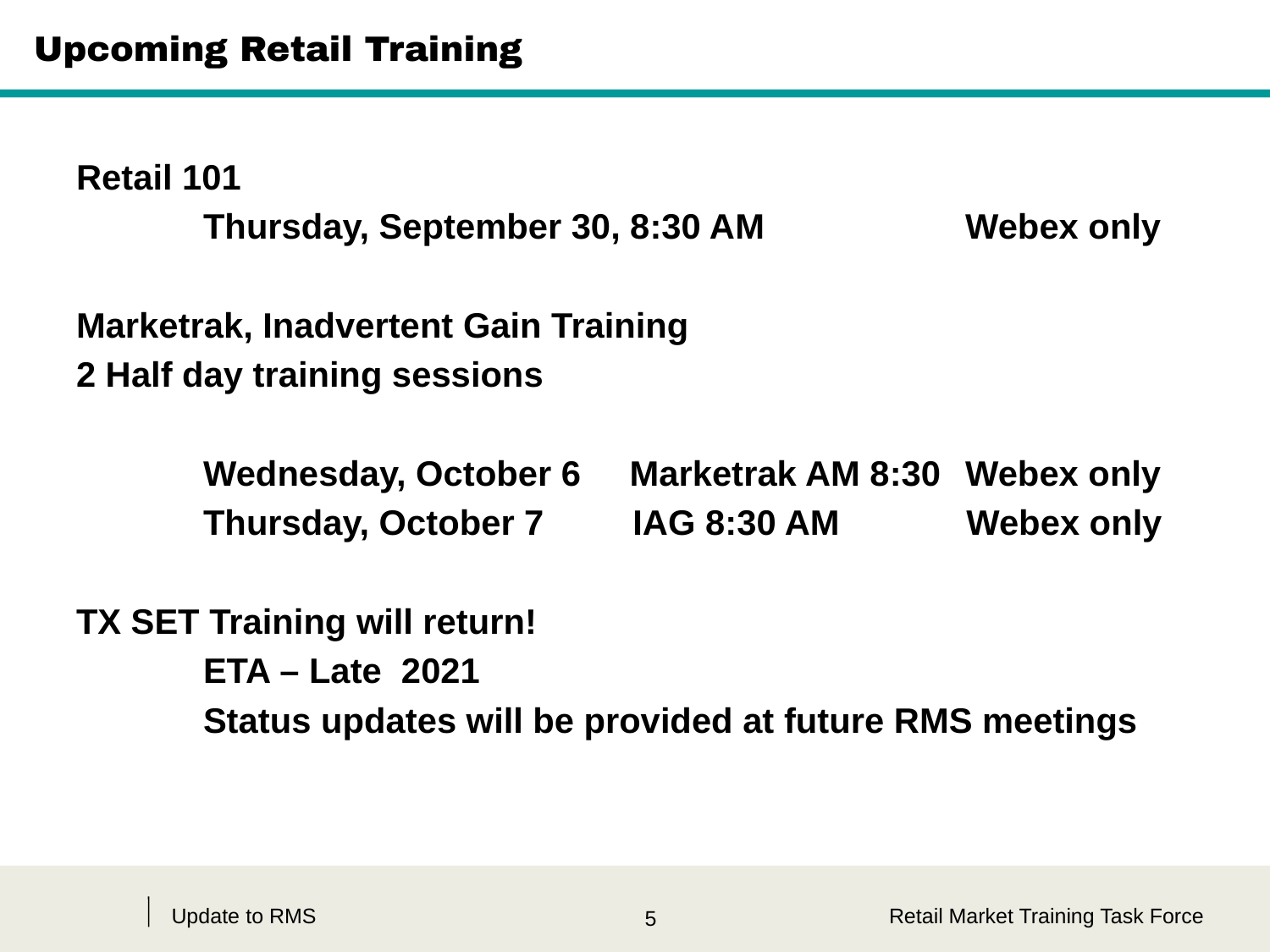

# Upcoming Retail Training
Retail 101
	Thursday, September 30, 8:30 AM 		Webex only

Marketrak, Inadvertent Gain Training
2 Half day training sessions

	Wednesday, October 6     Marketrak AM 8:30	Webex only
	Thursday, October 7	     IAG 8:30 AM             Webex only

TX SET Training will return!
	ETA – Late  2021
	Status updates will be provided at future RMS meetings
Update to RMS
Retail Market Training Task Force